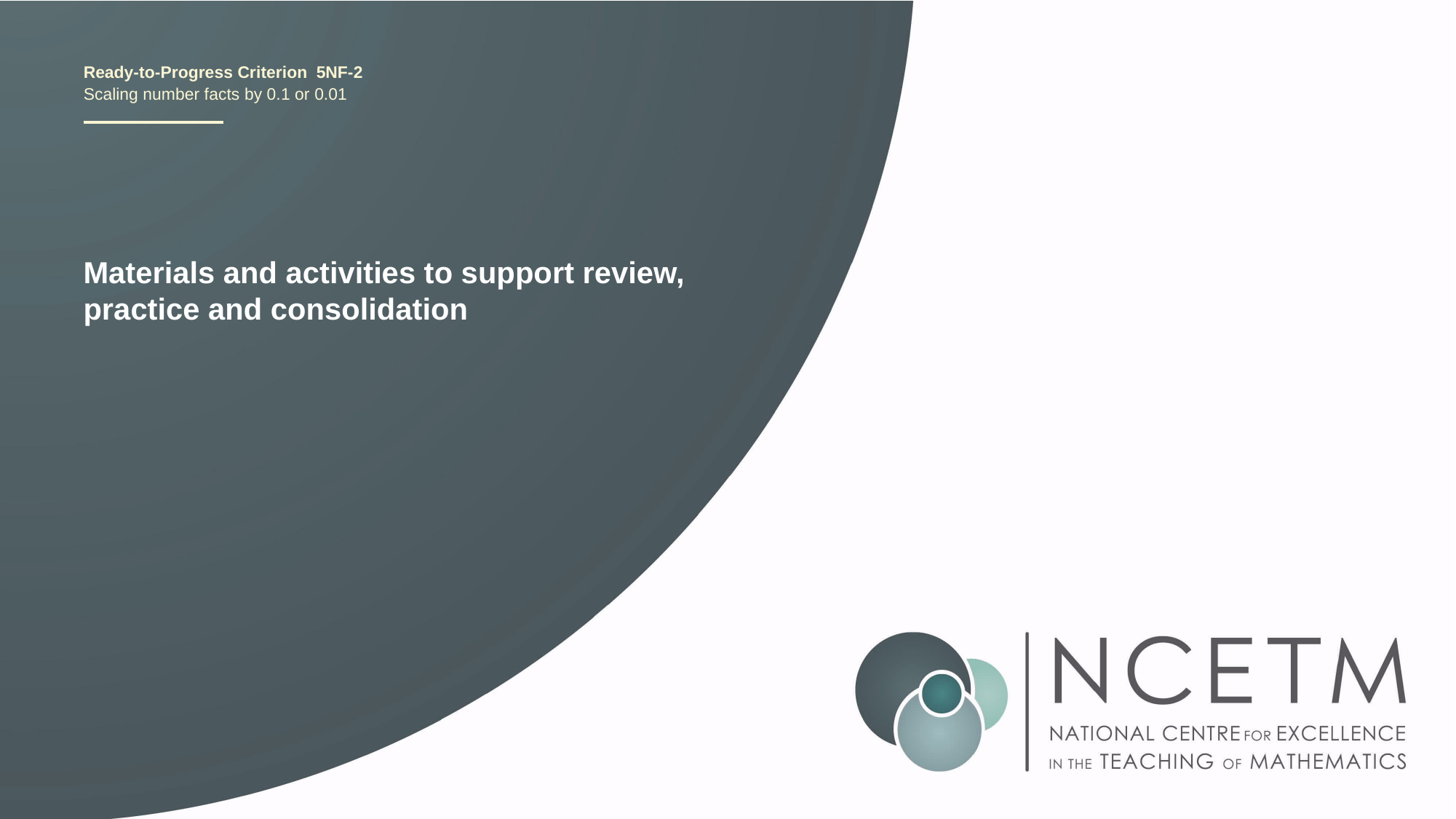

5NF-2
Scaling number facts by 0.1 or 0.01